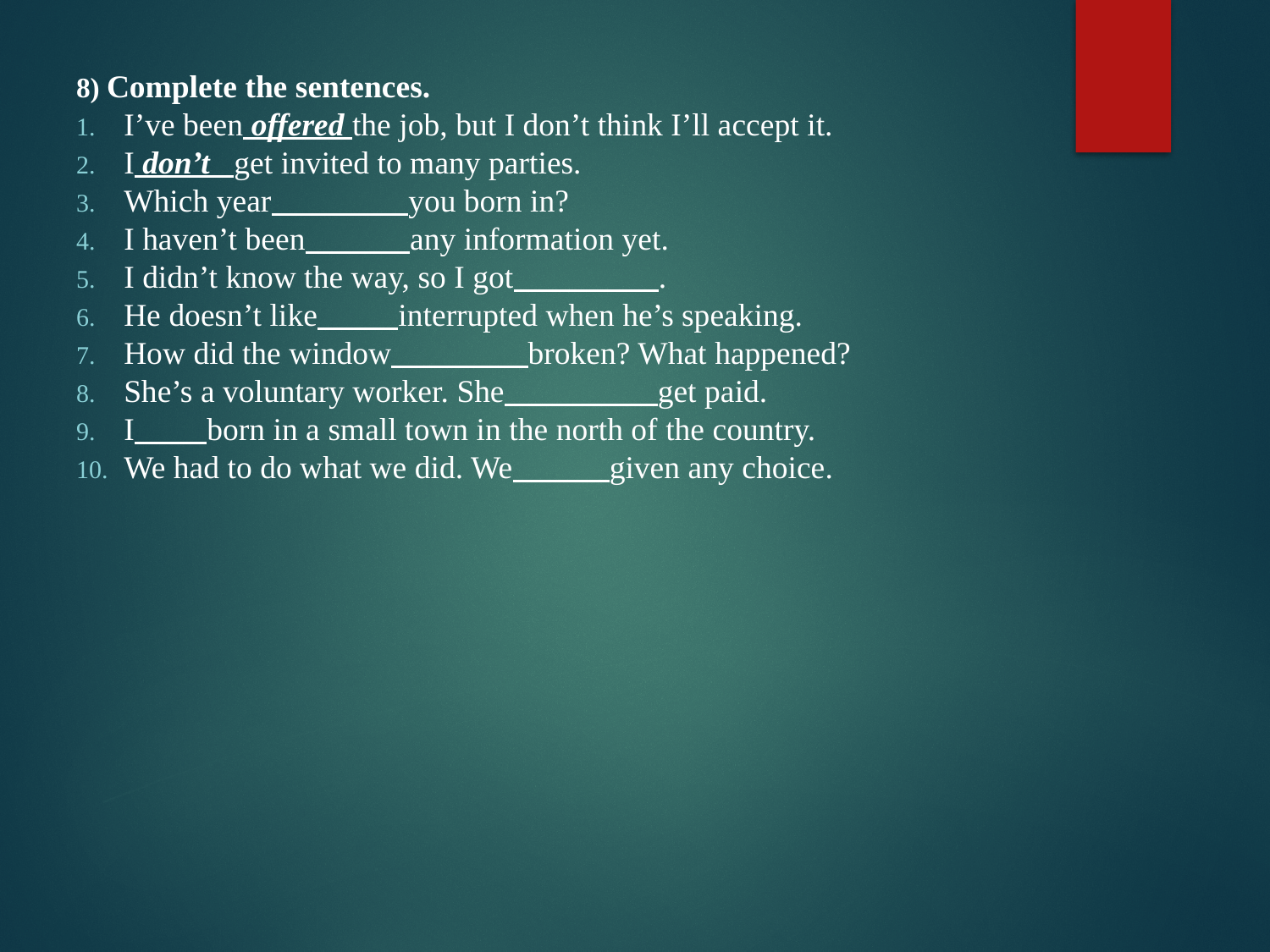

8) Complete the sentences.
I’ve been offered the job, but I don’t think I’ll accept it.
I don’t   get invited to many parties.
Which year                 you born in?
I haven’t been             any information yet.
I didn’t know the way, so I got                  .
He doesn’t like          interrupted when he’s speaking.
How did the window                 broken? What happened?
She’s a voluntary worker. She                   get paid.
I         born in a small town in the north of the country.
We had to do what we did. We            given any choice.